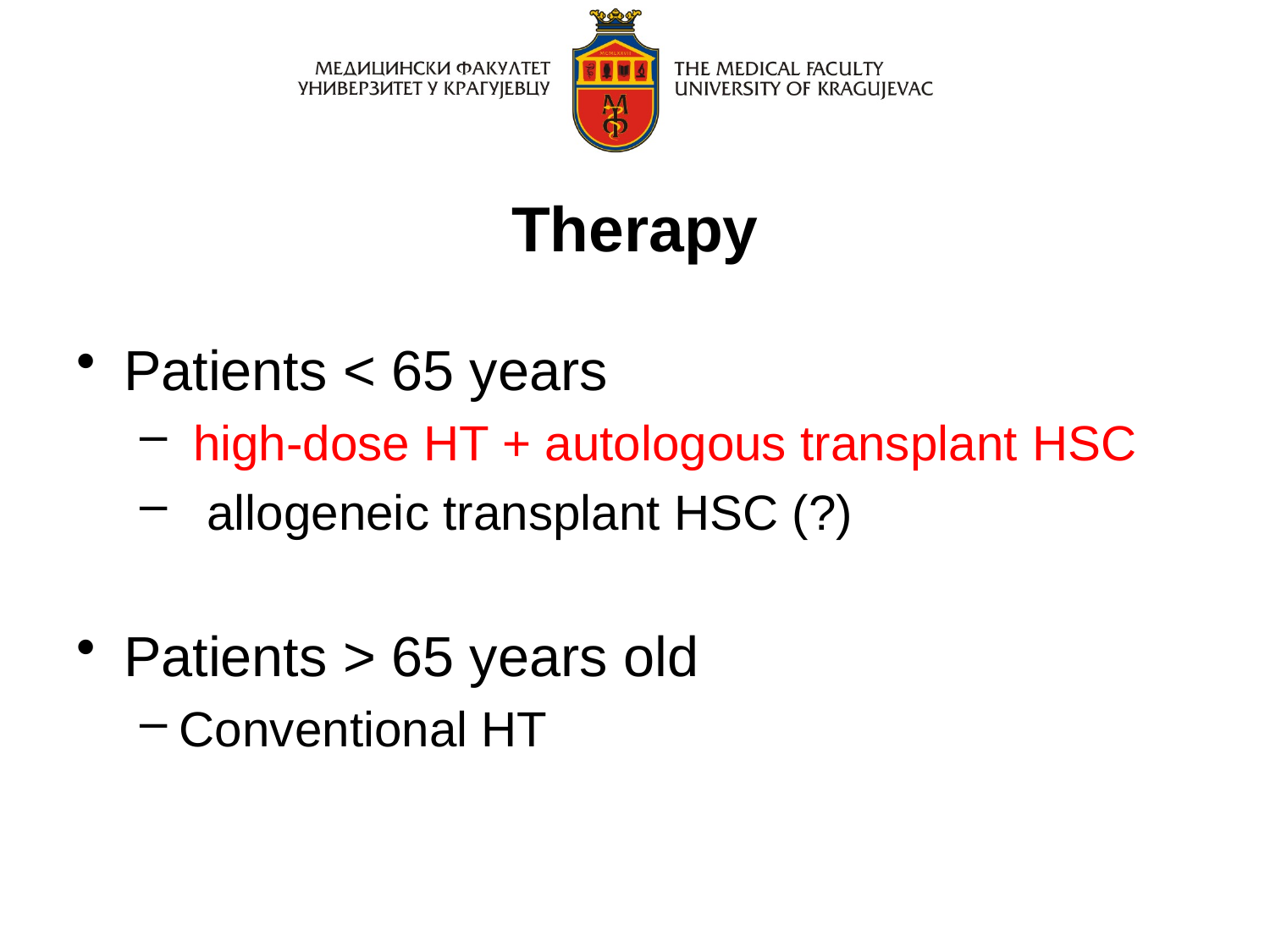

# Therapy
Patients < 65 years
 high-dose HT + autologous transplant HSC
  allogeneic transplant HSC (?)

Patients > 65 years old
Conventional HT